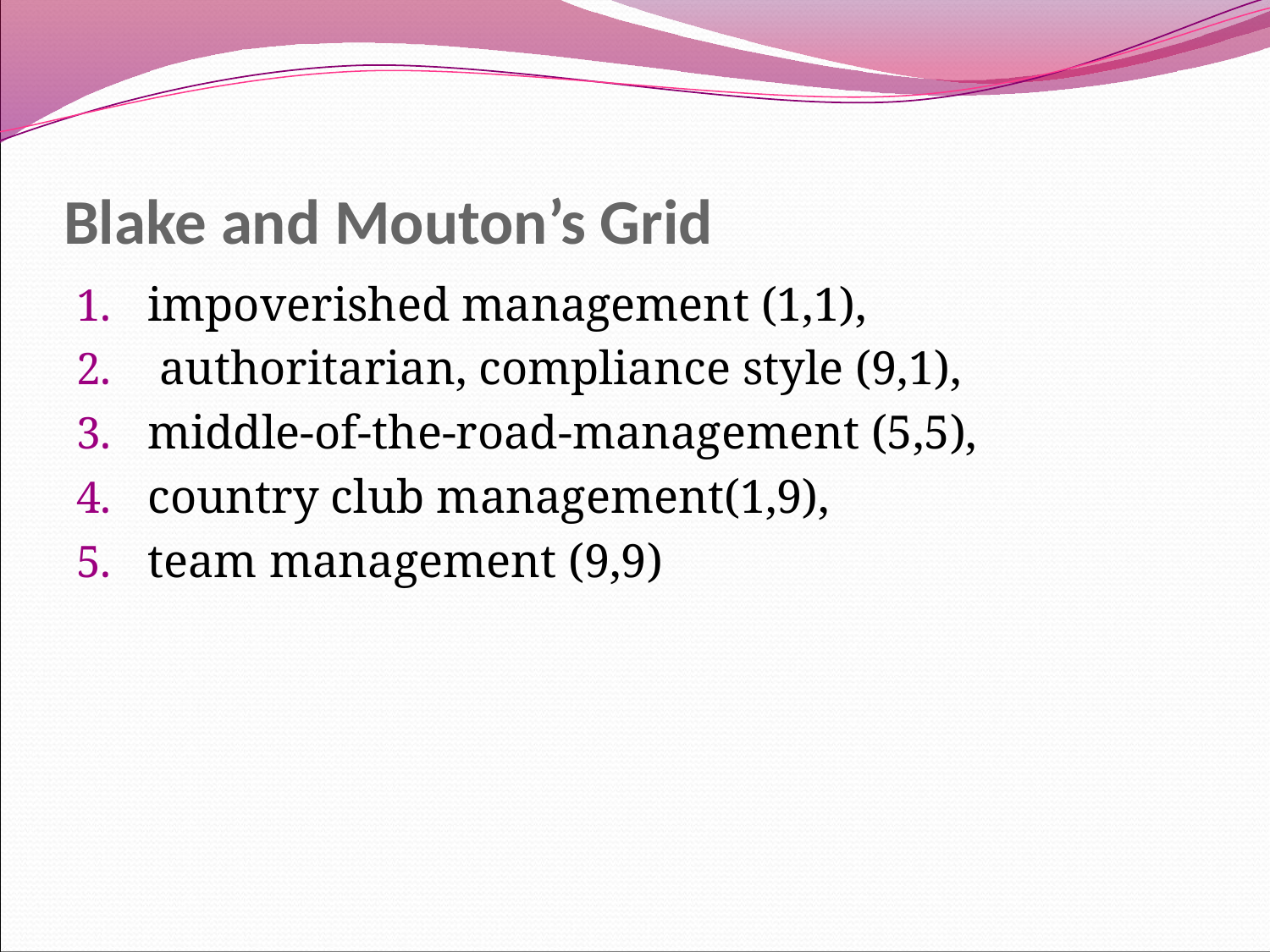

# Blake and Mouton’s Grid
impoverished management (1,1),
 authoritarian, compliance style (9,1),
middle-of-the-road-management (5,5),
country club management(1,9),
team management (9,9)